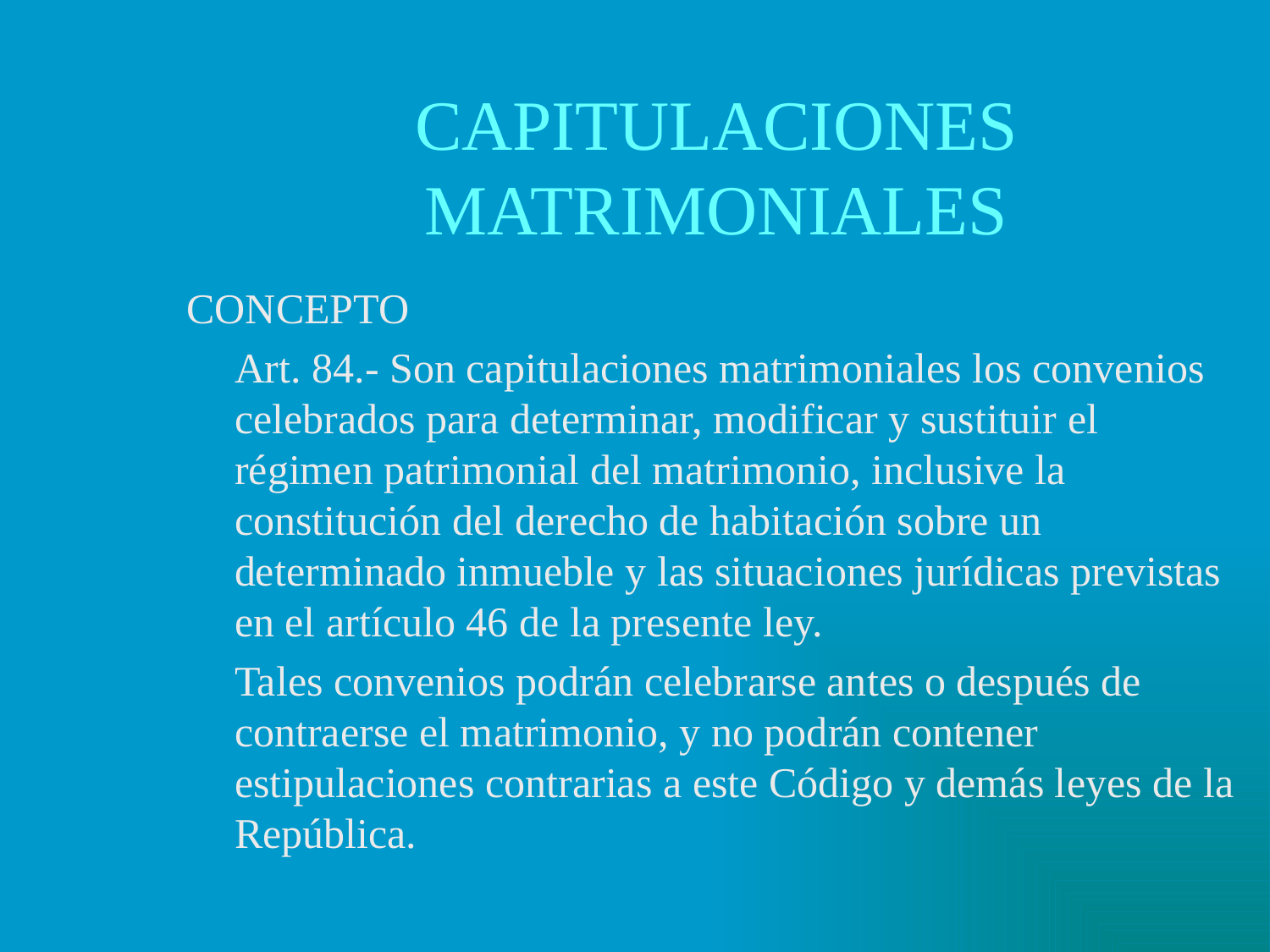

# CAPITULACIONES MATRIMONIALES
CONCEPTO
	Art. 84.- Son capitulaciones matrimoniales los convenios celebrados para determinar, modificar y sustituir el régimen patrimonial del matrimonio, inclusive la constitución del derecho de habitación sobre un determinado inmueble y las situaciones jurídicas previstas en el artículo 46 de la presente ley.
	Tales convenios podrán celebrarse antes o después de contraerse el matrimonio, y no podrán contener estipulaciones contrarias a este Código y demás leyes de la República.